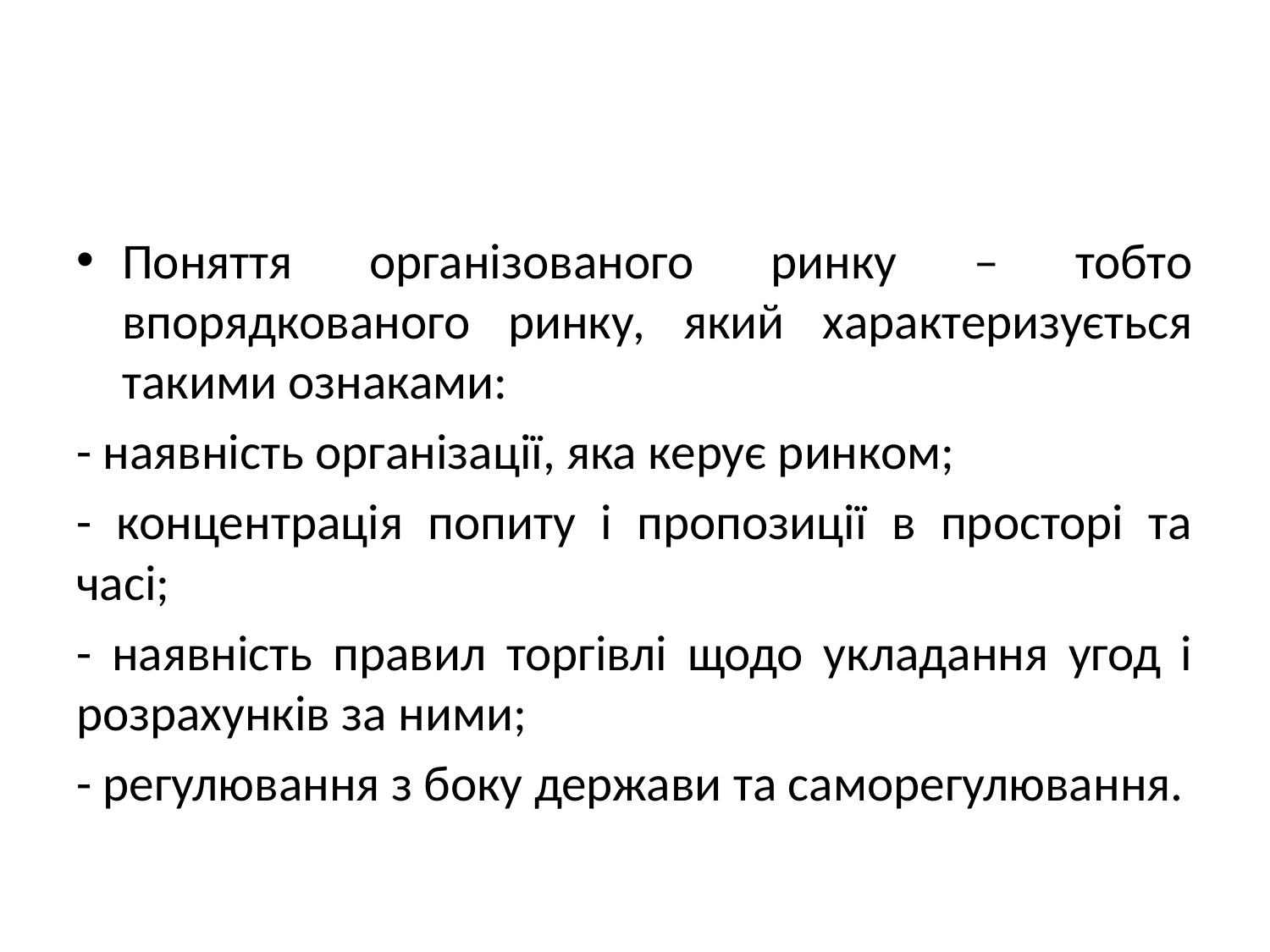

#
Поняття організованого ринку – тобто впорядкованого ринку, який характеризується такими ознаками:
- наявність організації, яка керує ринком;
- концентрація попиту і пропозиції в просторі та часі;
- наявність правил торгівлі щодо укладання угод і розрахунків за ними;
- регулювання з боку держави та саморегулювання.